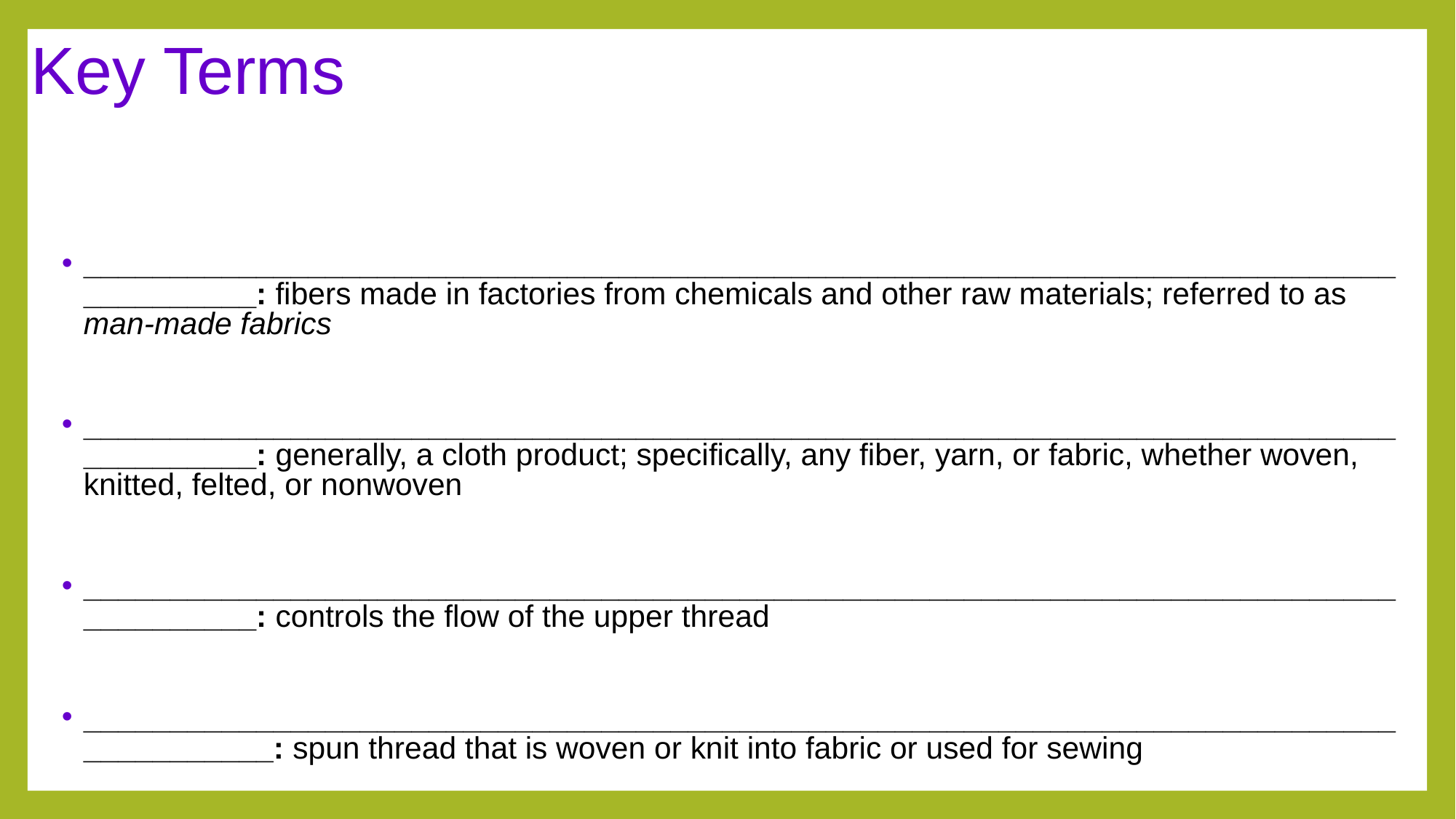

# Key Terms
______________________________________________________________________________________: fibers made in factories from chemicals and other raw materials; referred to as man-made fabrics

______________________________________________________________________________________: generally, a cloth product; specifically, any fiber, yarn, or fabric, whether woven, knitted, felted, or nonwoven

______________________________________________________________________________________: controls the flow of the upper thread

_______________________________________________________________________________________: spun thread that is woven or knit into fabric or used for sewing